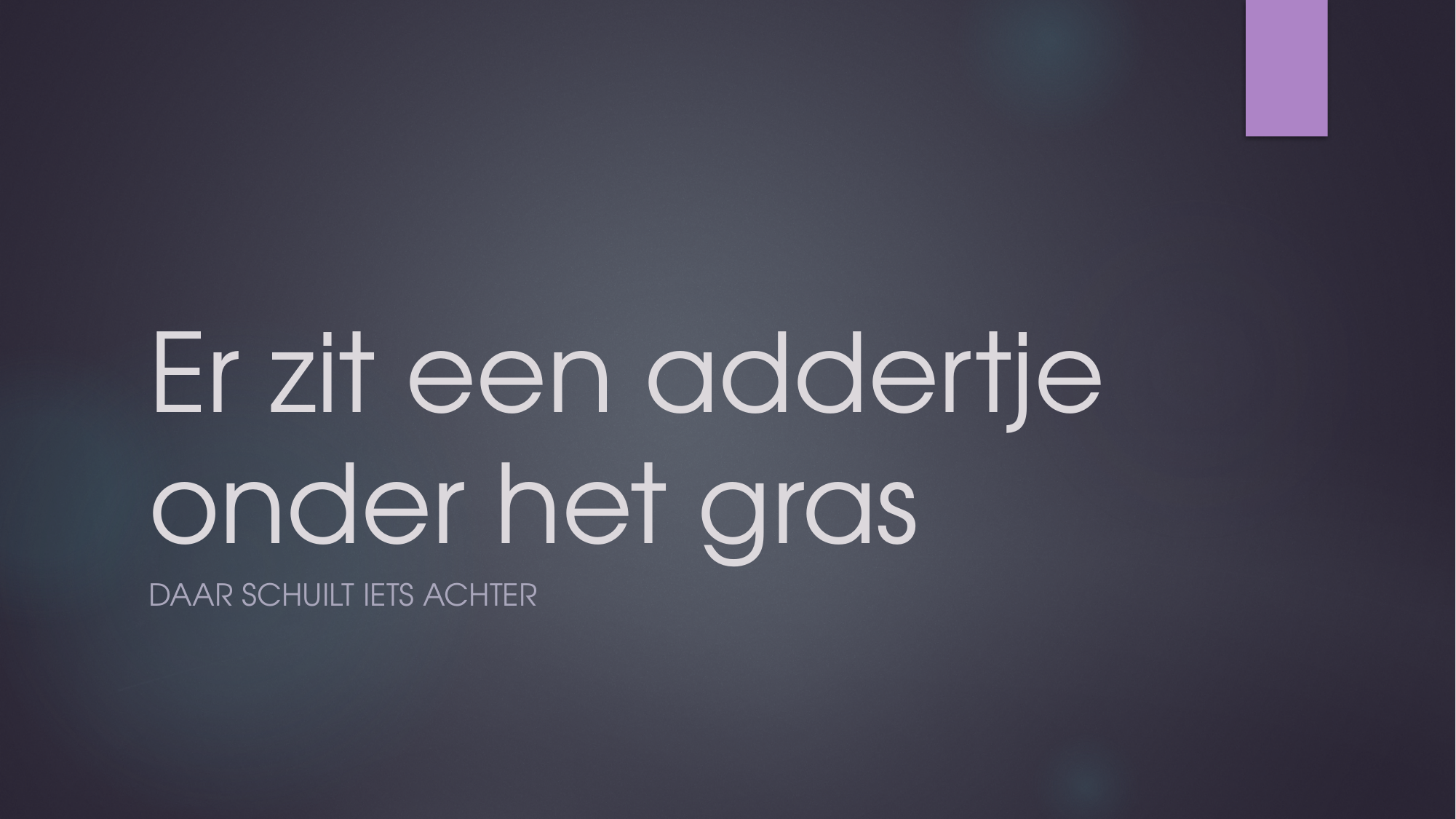

# Er zit een addertje onder het gras
Daar schuilt iets achter